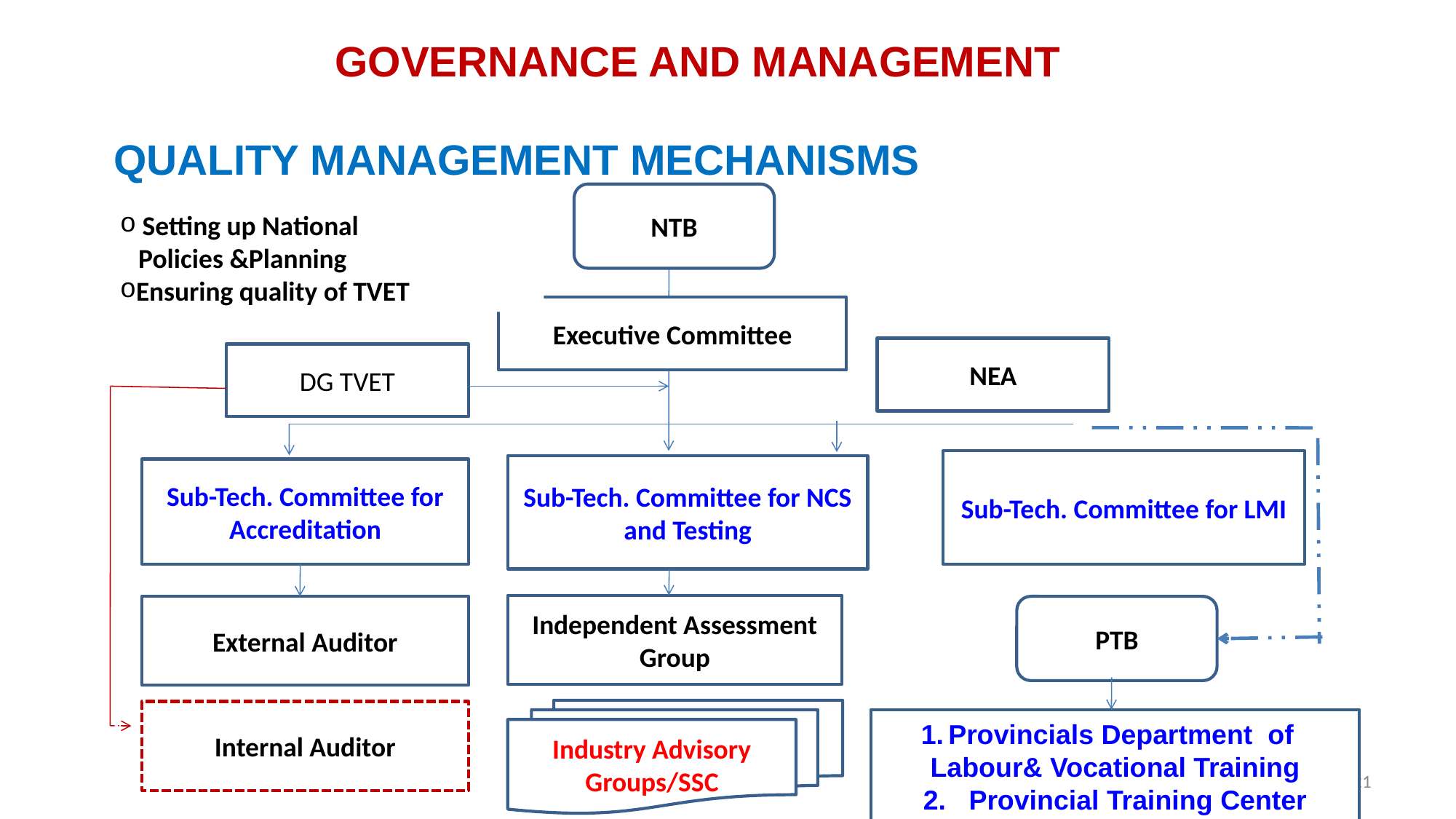

GOVERNANCE AND MANAGEMENT

 QUALITY MANAGEMENT MECHANISMS

NTB
 Setting up National
   Policies &Planning
Ensuring quality of TVET
Executive Committee
NEA
DG TVET
Sub-Tech. Committee for LMI
Sub-Tech. Committee for NCS and Testing
Sub-Tech. Committee for Accreditation
Independent Assessment Group
PTB
External Auditor
Industry Advisory Groups/SSC
Internal Auditor
Provincials Department  of
Labour& Vocational Training
2.   Provincial Training Center
21